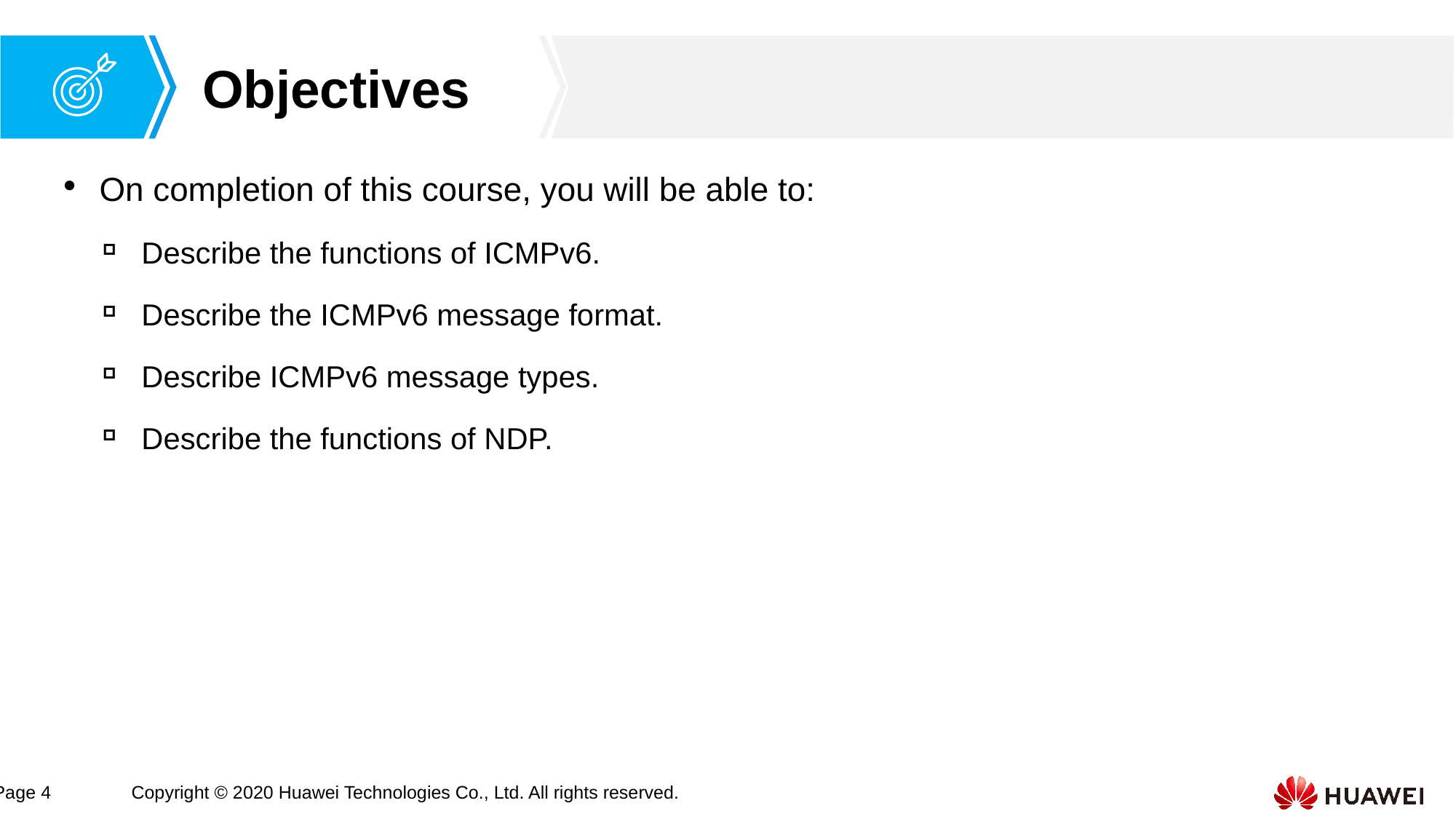

On completion of this course, you will be able to:
Describe the functions of ICMPv6.
Describe the ICMPv6 message format.
Describe ICMPv6 message types.
Describe the functions of NDP.